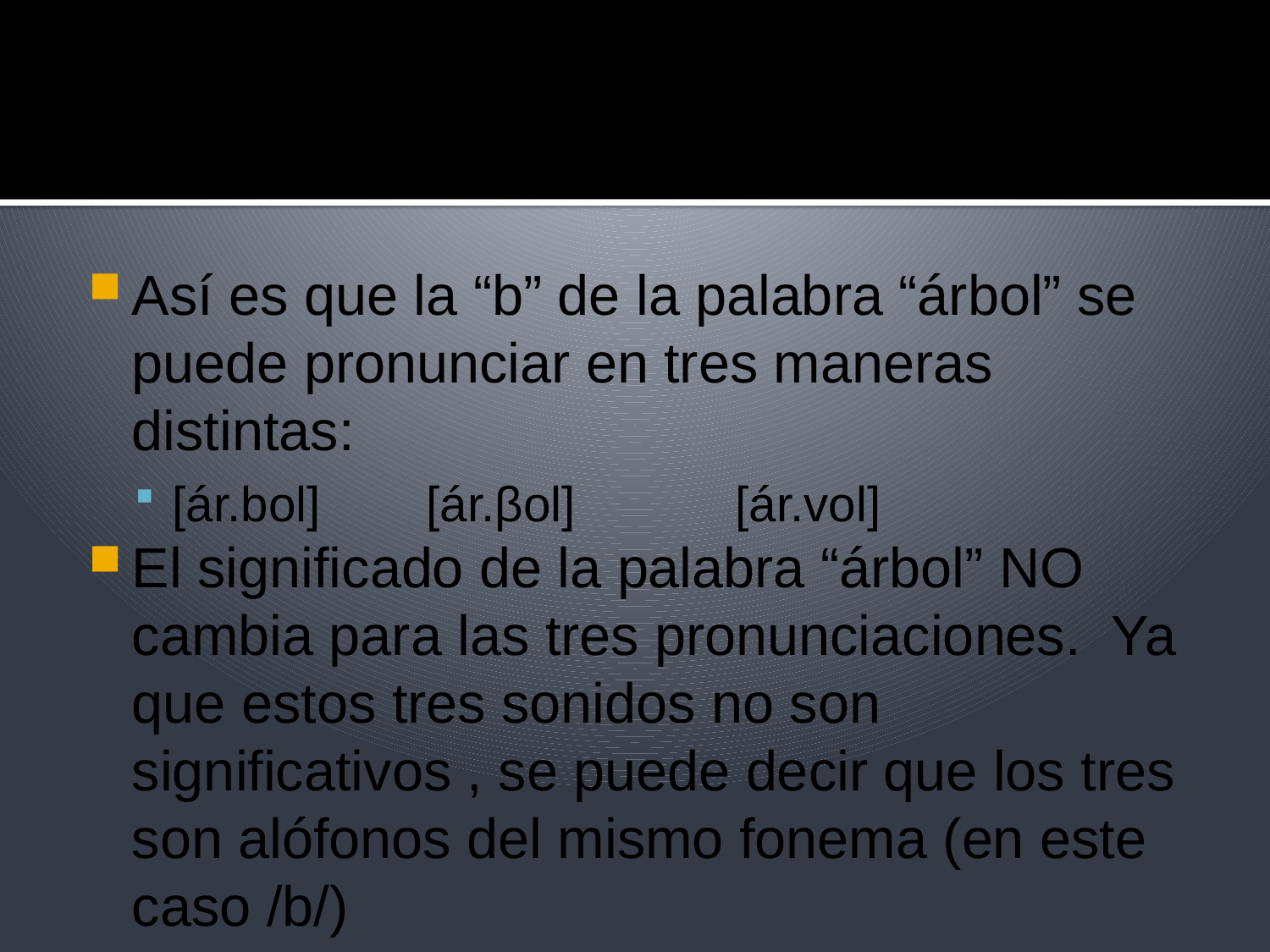

#
Así es que la “b” de la palabra “árbol” se puede pronunciar en tres maneras distintas:
[ár.bol] 	[ár.βol] 	    [ár.vol]
El significado de la palabra “árbol” NO cambia para las tres pronunciaciones.  Ya que estos tres sonidos no son significativos , se puede decir que los tres son alófonos del mismo fonema (en este caso /b/)